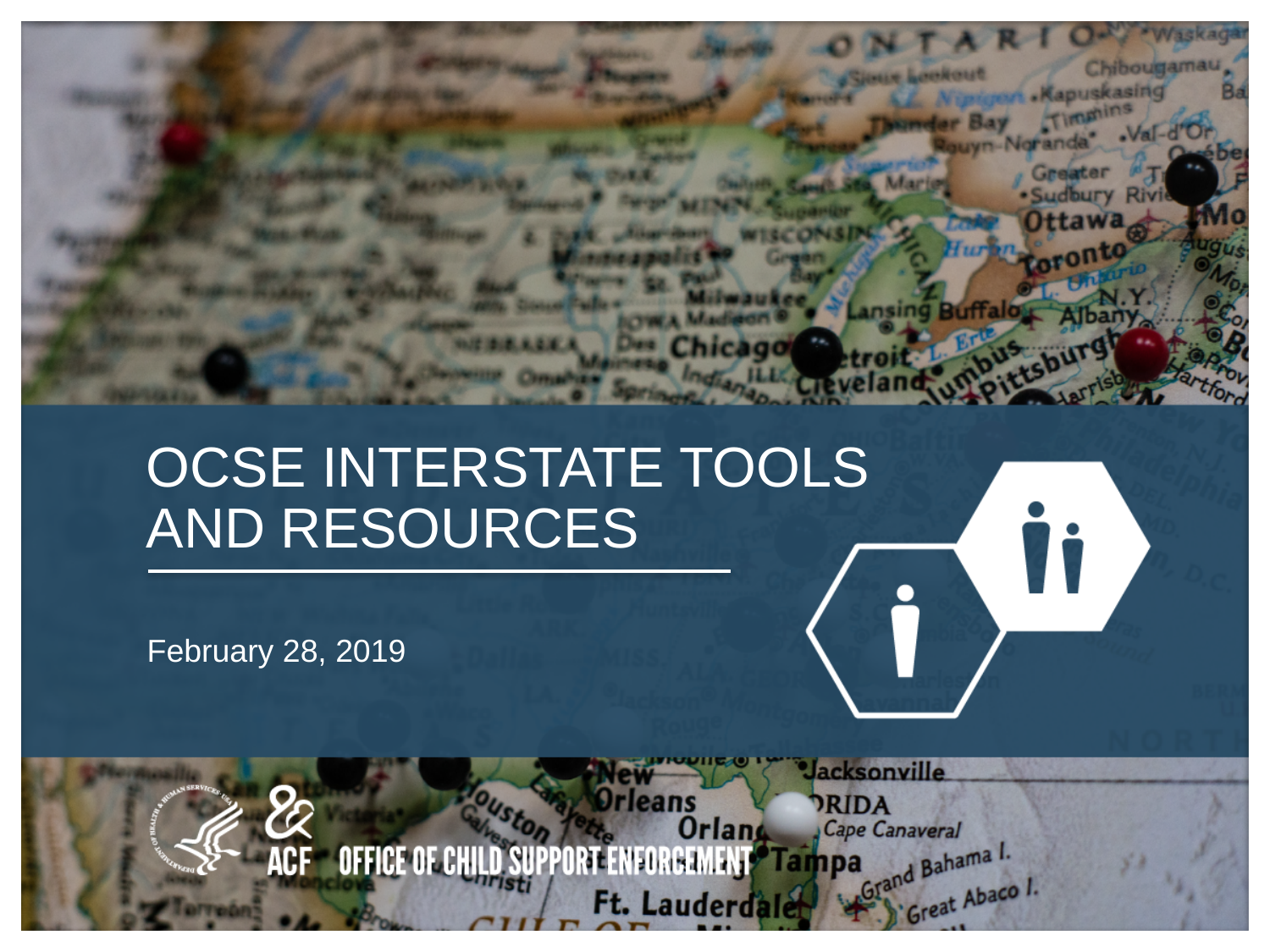

# OCSE INTERSTATE TOOLS AND RESOURCES
February 28, 2019